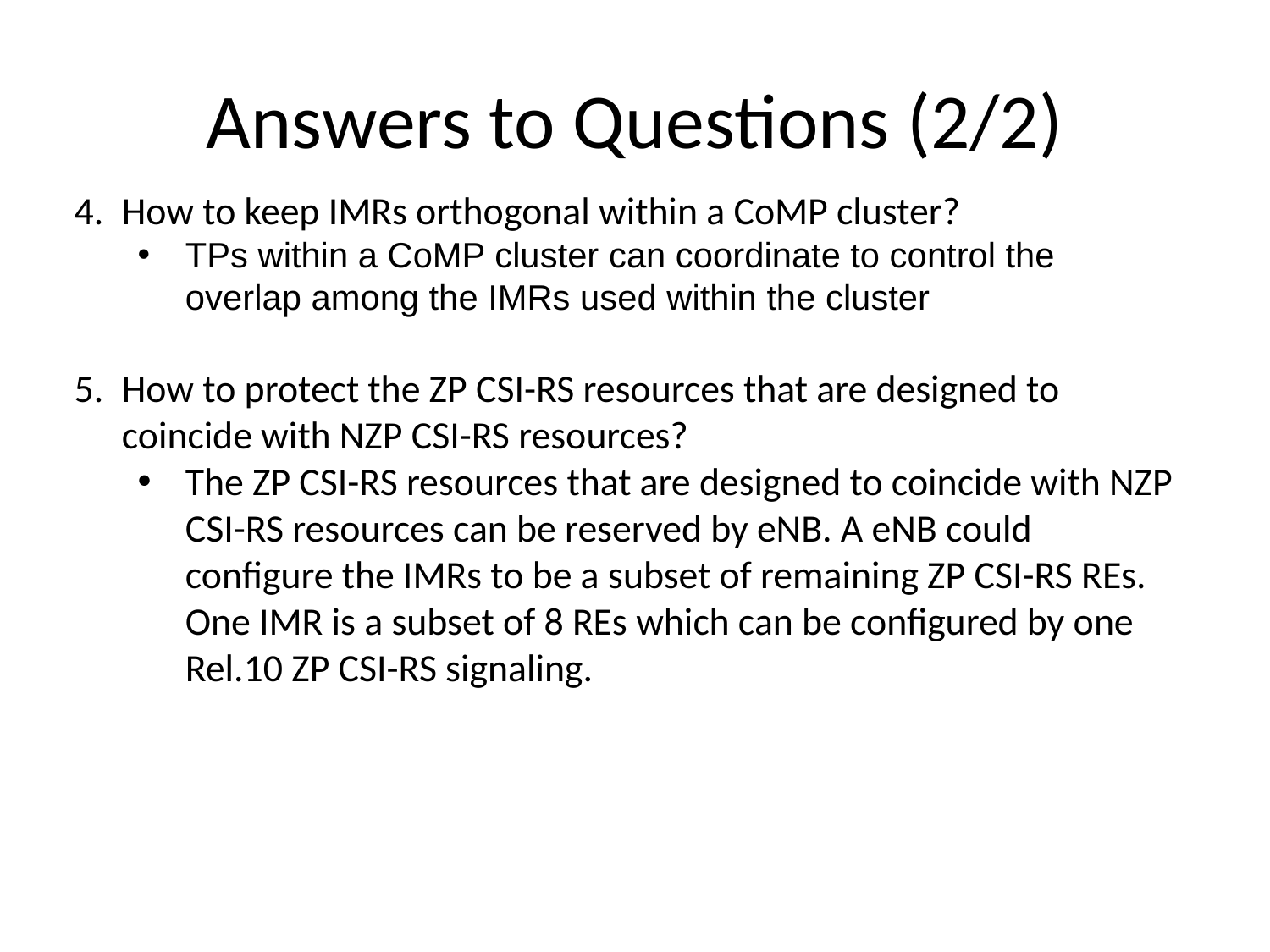

# Answers to Questions (2/2)
How to keep IMRs orthogonal within a CoMP cluster?
TPs within a CoMP cluster can coordinate to control the overlap among the IMRs used within the cluster

How to protect the ZP CSI-RS resources that are designed to coincide with NZP CSI-RS resources?
The ZP CSI-RS resources that are designed to coincide with NZP CSI-RS resources can be reserved by eNB. A eNB could configure the IMRs to be a subset of remaining ZP CSI-RS REs.  One IMR is a subset of 8 REs which can be configured by one Rel.10 ZP CSI-RS signaling.